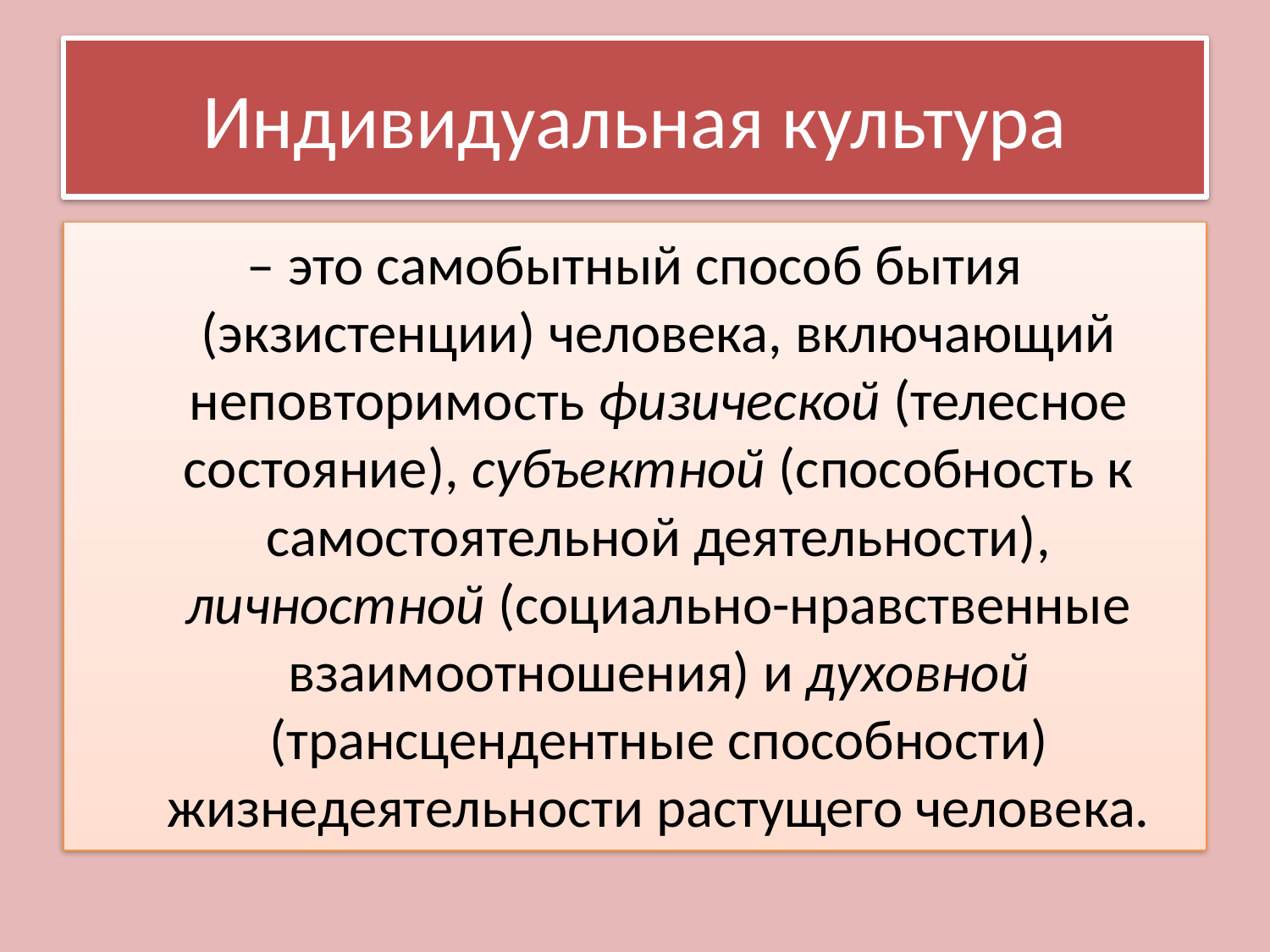

# Индивидуальная культура
– это самобытный способ бытия (экзистенции) человека, включающий неповторимость физической (телесное состояние), субъектной (способность к самостоятельной деятельности), личностной (социально-нравственные взаимоотношения) и духовной (трансцендентные способности) жизнедеятельности растущего человека.